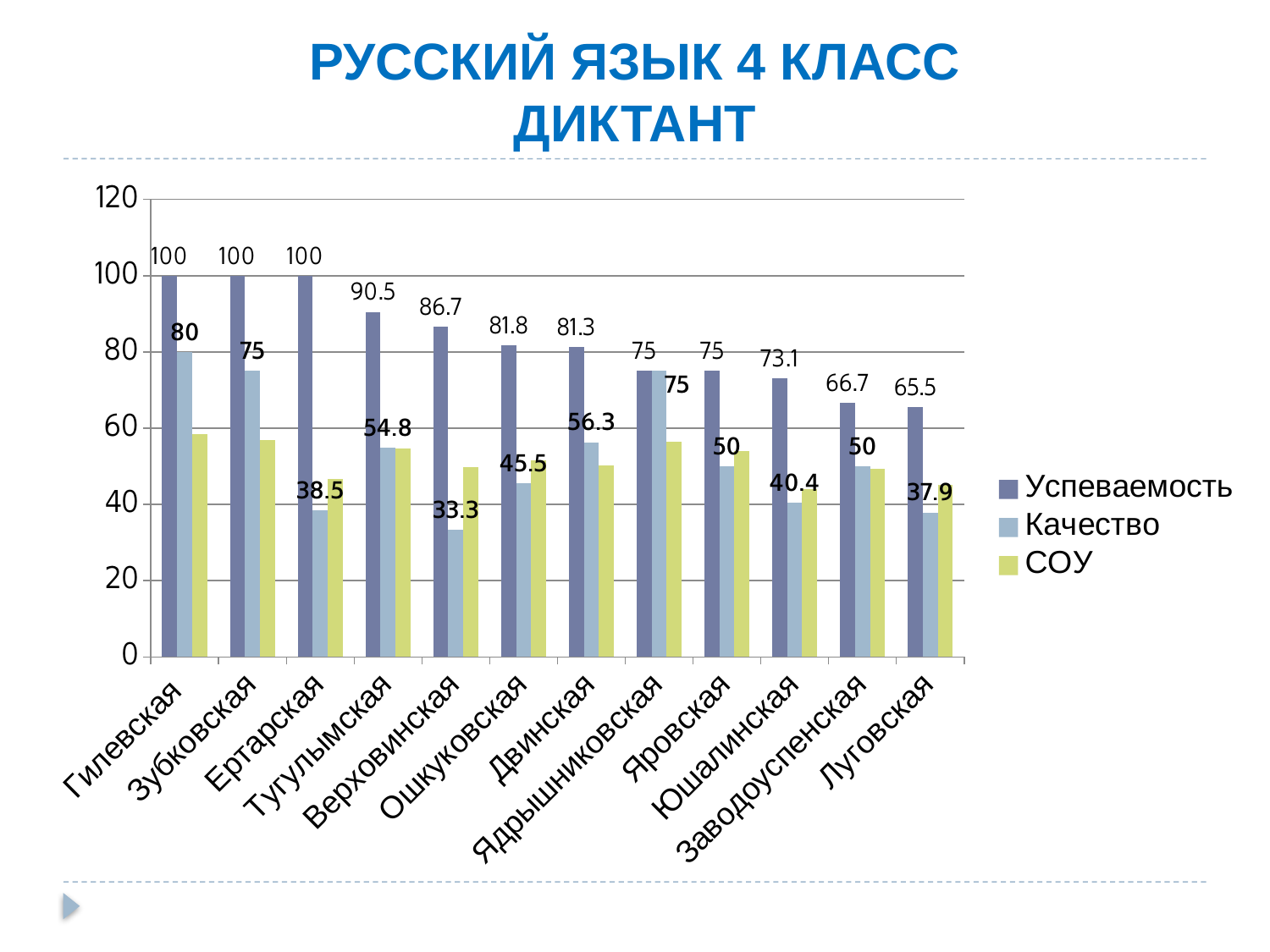

# РУССКИЙ ЯЗЫК 4 КЛАСС ДИКТАНТ

### Chart

| Category | Успеваемость | Качество | СОУ |
|---|---|---|---|
| Гилевская  | 100.0 | 80.0 | 58.4 |
| Зубковская | 100.0 | 75.0 | 57.0 |
| Ертарская | 100.0 | 38.5 | 46.8 |
| Тугулымская | 90.5 | 54.8 | 54.6 |
| Верховинская | 86.7 | 33.3 | 49.9 |
| Ошкуковская | 81.8 | 45.5 | 51.6 |
| Двинская | 81.3 | 56.3 | 50.3 |
| Ядрышниковская | 75.0 | 75.0 | 56.5 |
| Яровская | 75.0 | 50.0 | 54.0 |
| Юшалинская | 73.1 | 40.4 | 44.0 |
| Заводоуспенская | 66.7 | 50.0 | 49.3 |
| Луговская | 65.5 | 37.9 | 45.2 |